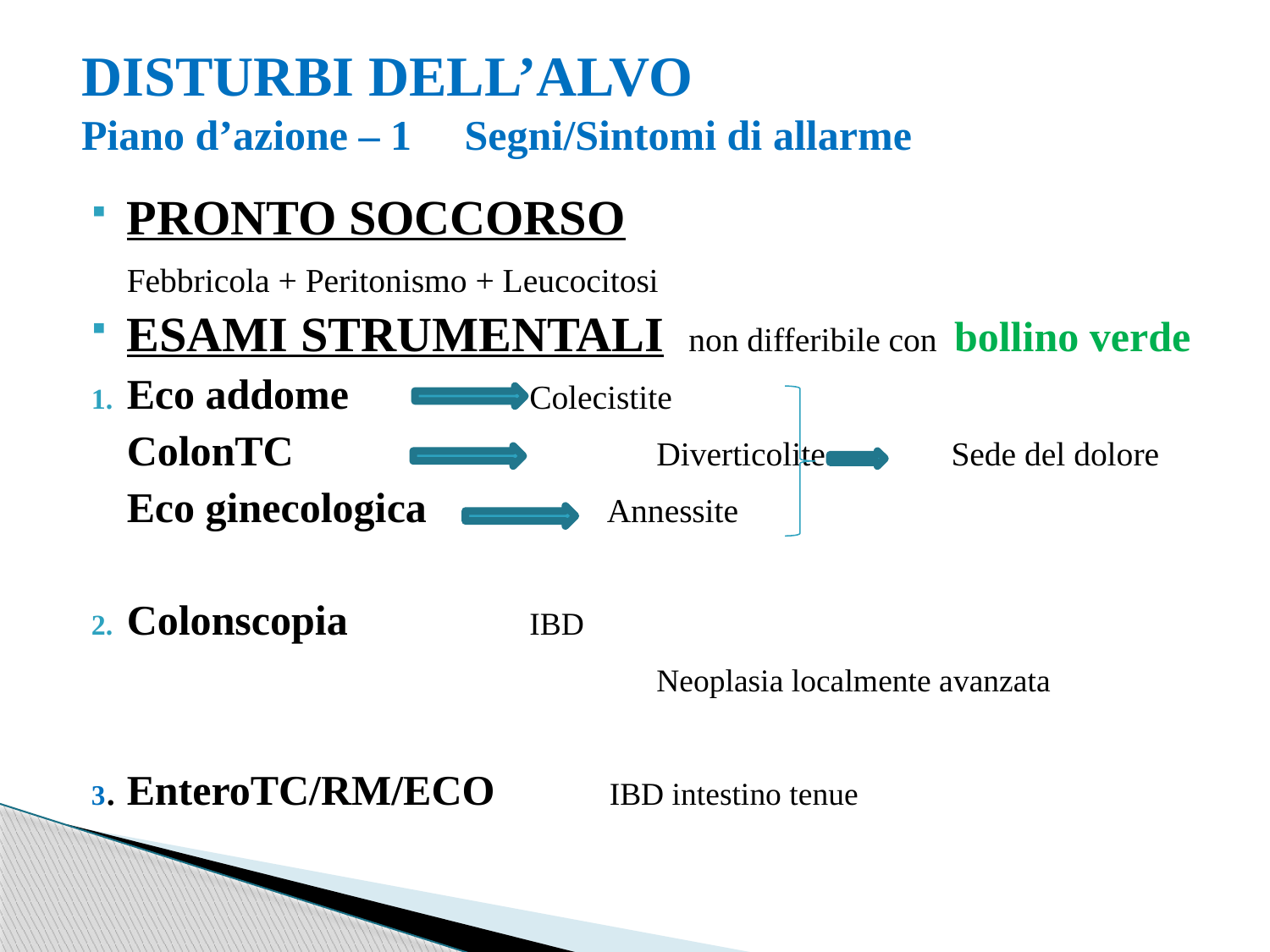

# DISTURBI DELL’ALVO Piano d’azione – 1     Segni/Sintomi di allarme
PRONTO SOCCORSO
	Febbricola + Peritonismo + Leucocitosi
ESAMI STRUMENTALI  non differibile con  bollino verde
Eco addome 	             Colecistite
	ColonTC		             Diverticolite           Sede del dolore
	Eco ginecologica                 Annessite

Colonscopia	             IBD
				             Neoplasia localmente avanzata

3.	EnteroTC/RM/ECO          IBD intestino tenue